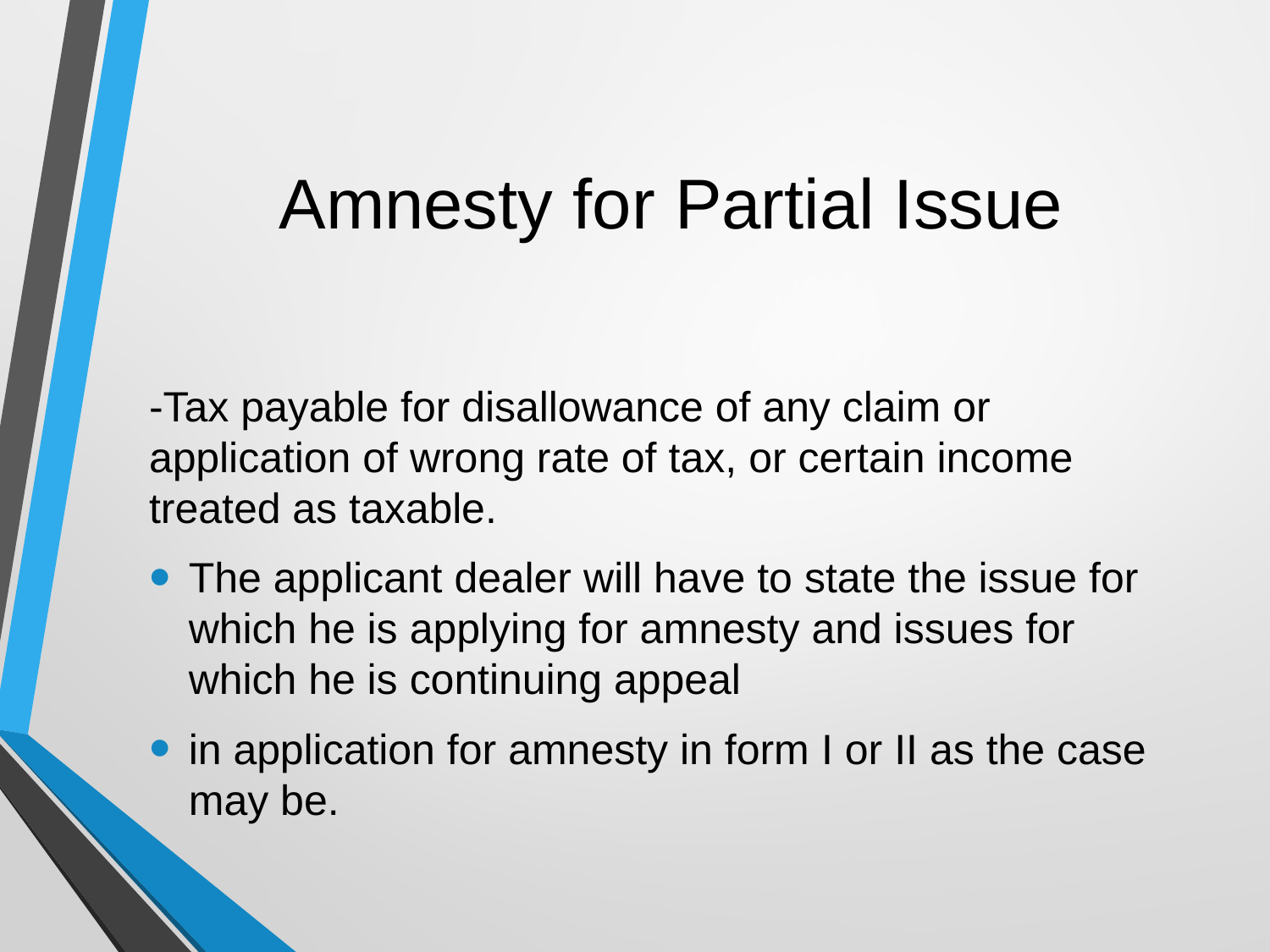

# Amnesty for Partial Issue
-Tax payable for disallowance of any claim or application of wrong rate of tax, or certain income treated as taxable.
The applicant dealer will have to state the issue for which he is applying for amnesty and issues for which he is continuing appeal
in application for amnesty in form I or II as the case may be.